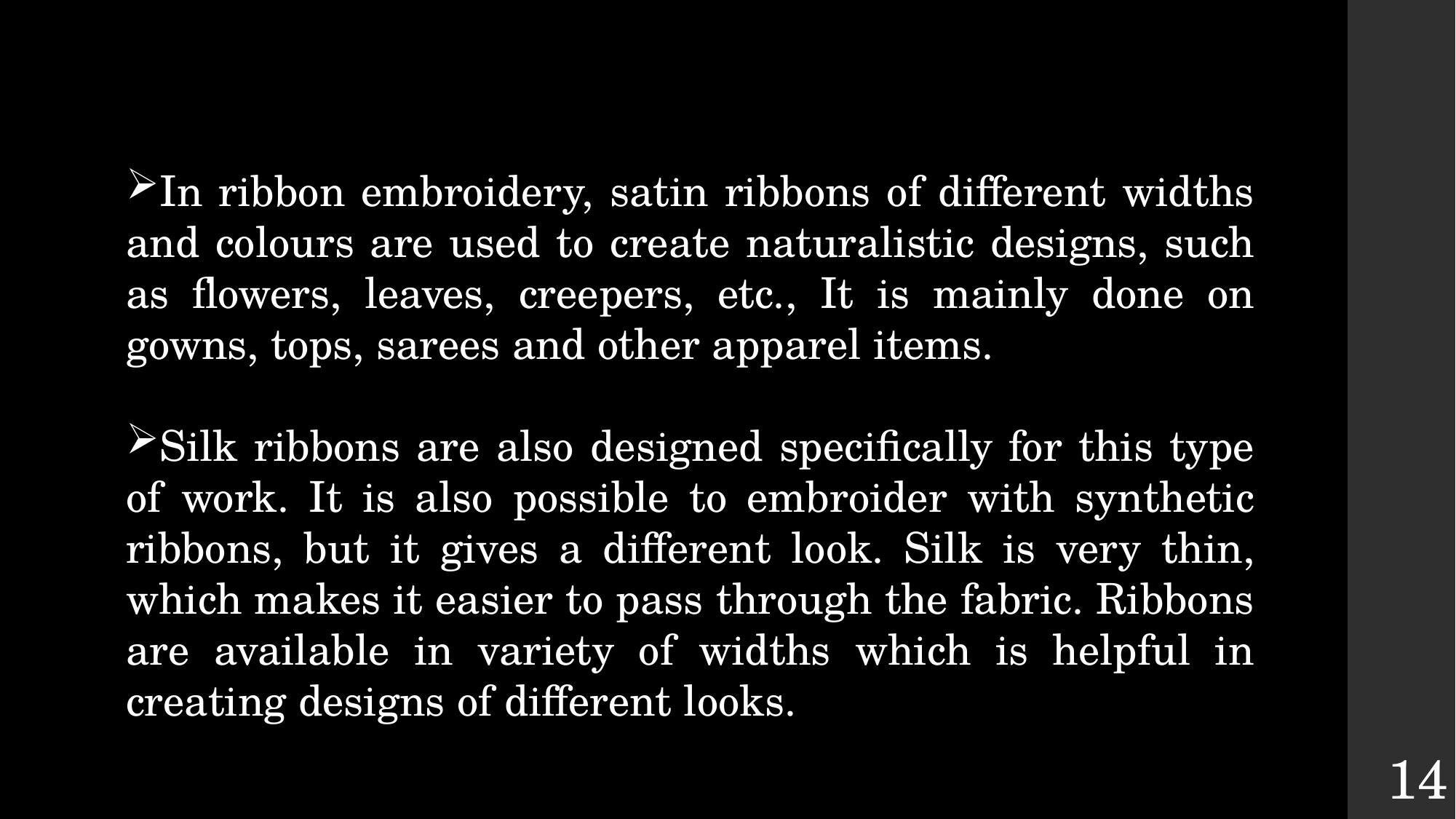

In ribbon embroidery, satin ribbons of different widths and colours are used to create naturalistic designs, such as flowers, leaves, creepers, etc., It is mainly done on gowns, tops, sarees and other apparel items.

Silk ribbons are also designed specifically for this type of work. It is also possible to embroider with synthetic ribbons, but it gives a different look. Silk is very thin, which makes it easier to pass through the fabric. Ribbons are available in variety of widths which is helpful in creating designs of different looks.
14